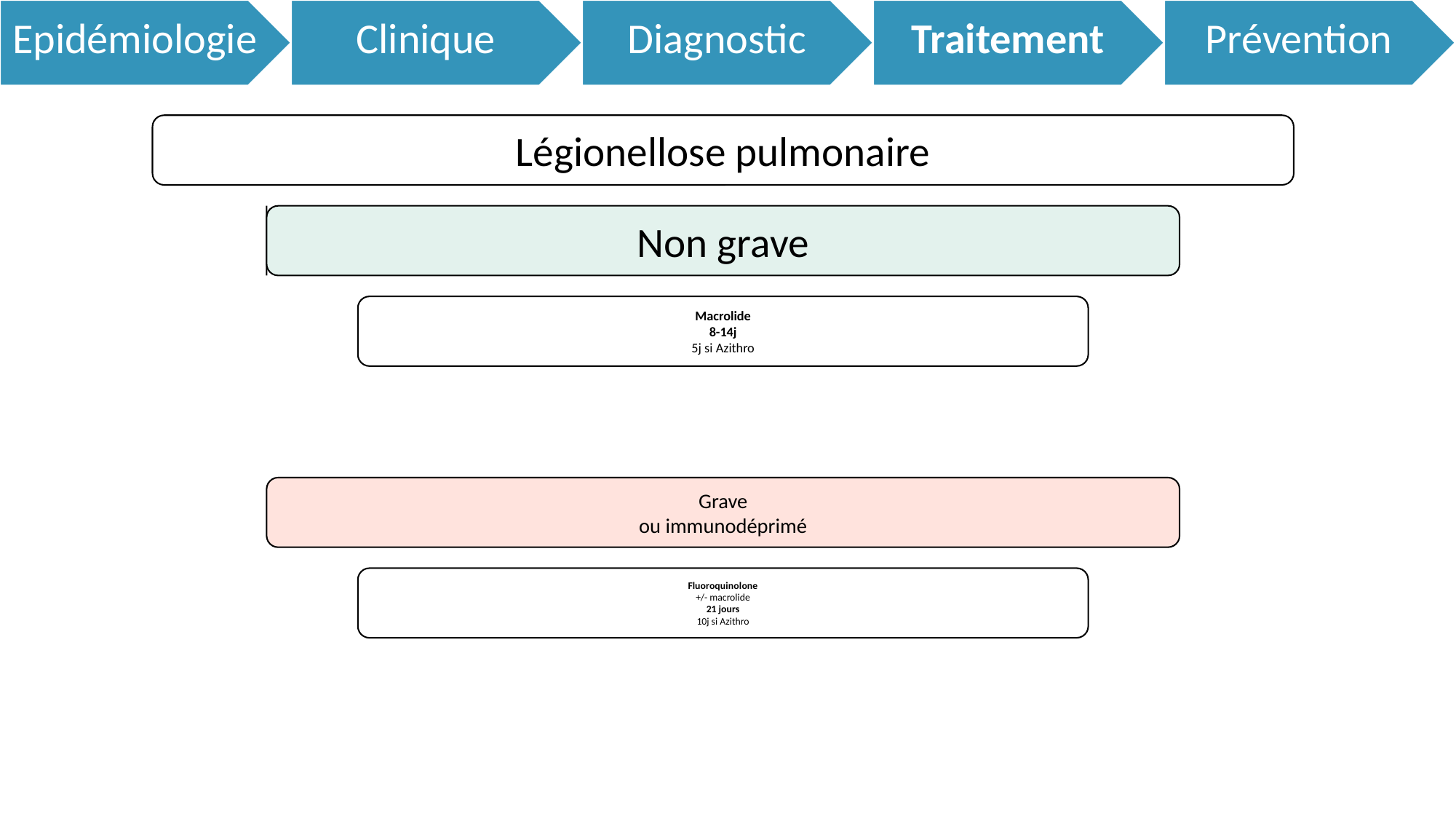

Non grave
Macrolide
8-14j
5j si Azithro
Grave
ou immunodéprimé
Fluoroquinolone
+/- macrolide
21 jours
10j si Azithro
Traitement de la Légionellose